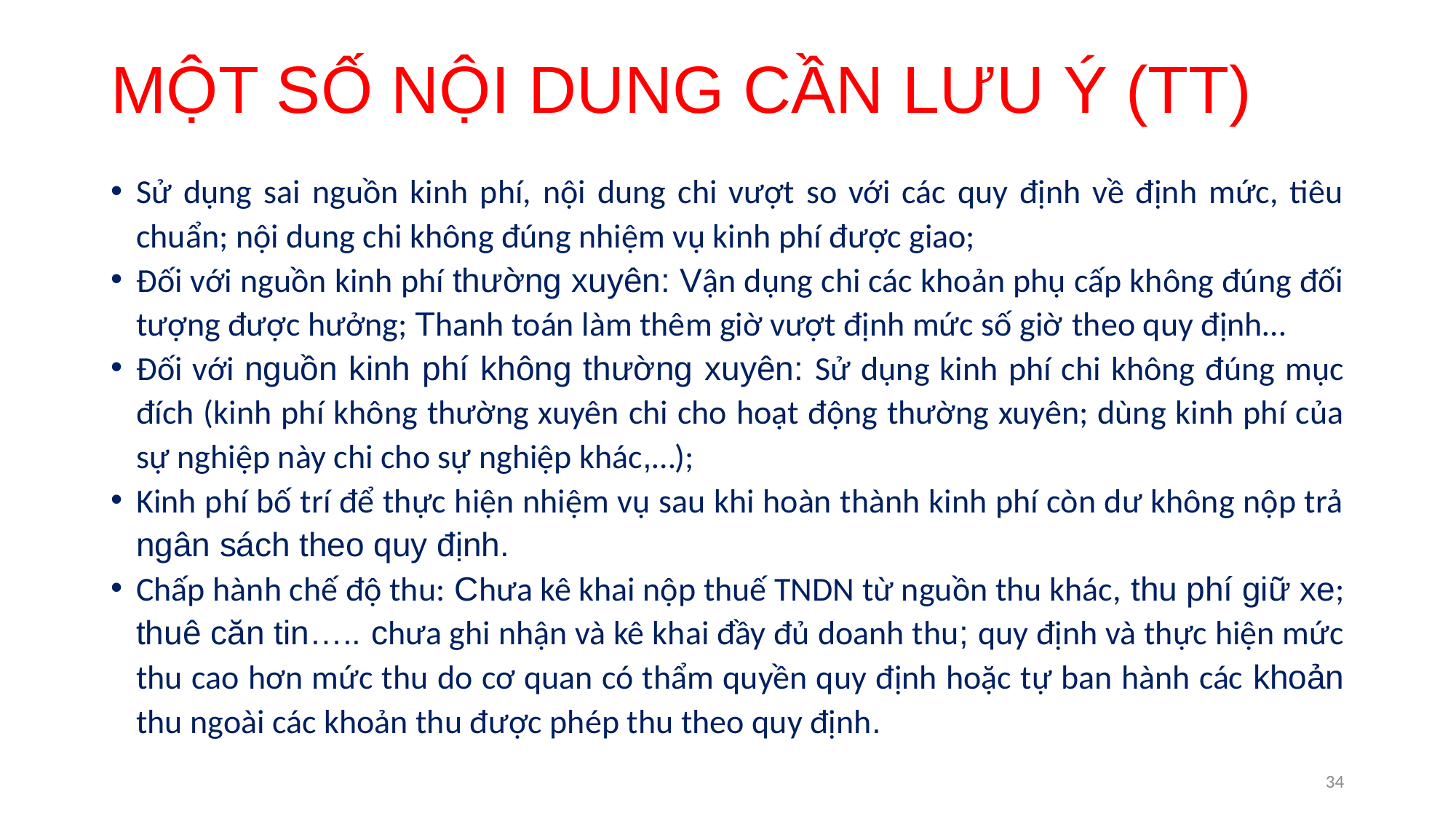

# MỘT SỐ NỘI DUNG CẦN LƯU Ý (TT)
Sử dụng sai nguồn kinh phí, nội dung chi vượt so với các quy định về định mức, tiêu chuẩn; nội dung chi không đúng nhiệm vụ kinh phí được giao;
Đối với nguồn kinh phí thường xuyên: Vận dụng chi các khoản phụ cấp không đúng đối tượng được hưởng; Thanh toán làm thêm giờ vượt định mức số giờ theo quy định…
Đối với nguồn kinh phí không thường xuyên: Sử dụng kinh phí chi không đúng mục đích (kinh phí không thường xuyên chi cho hoạt động thường xuyên; dùng kinh phí của sự nghiệp này chi cho sự nghiệp khác,…);
Kinh phí bố trí để thực hiện nhiệm vụ sau khi hoàn thành kinh phí còn dư không nộp trả ngân sách theo quy định.
Chấp hành chế độ thu: Chưa kê khai nộp thuế TNDN từ nguồn thu khác, thu phí giữ xe; thuê căn tin….. chưa ghi nhận và kê khai đầy đủ doanh thu; quy định và thực hiện mức thu cao hơn mức thu do cơ quan có thẩm quyền quy định hoặc tự ban hành các khoản thu ngoài các khoản thu được phép thu theo quy định.
34